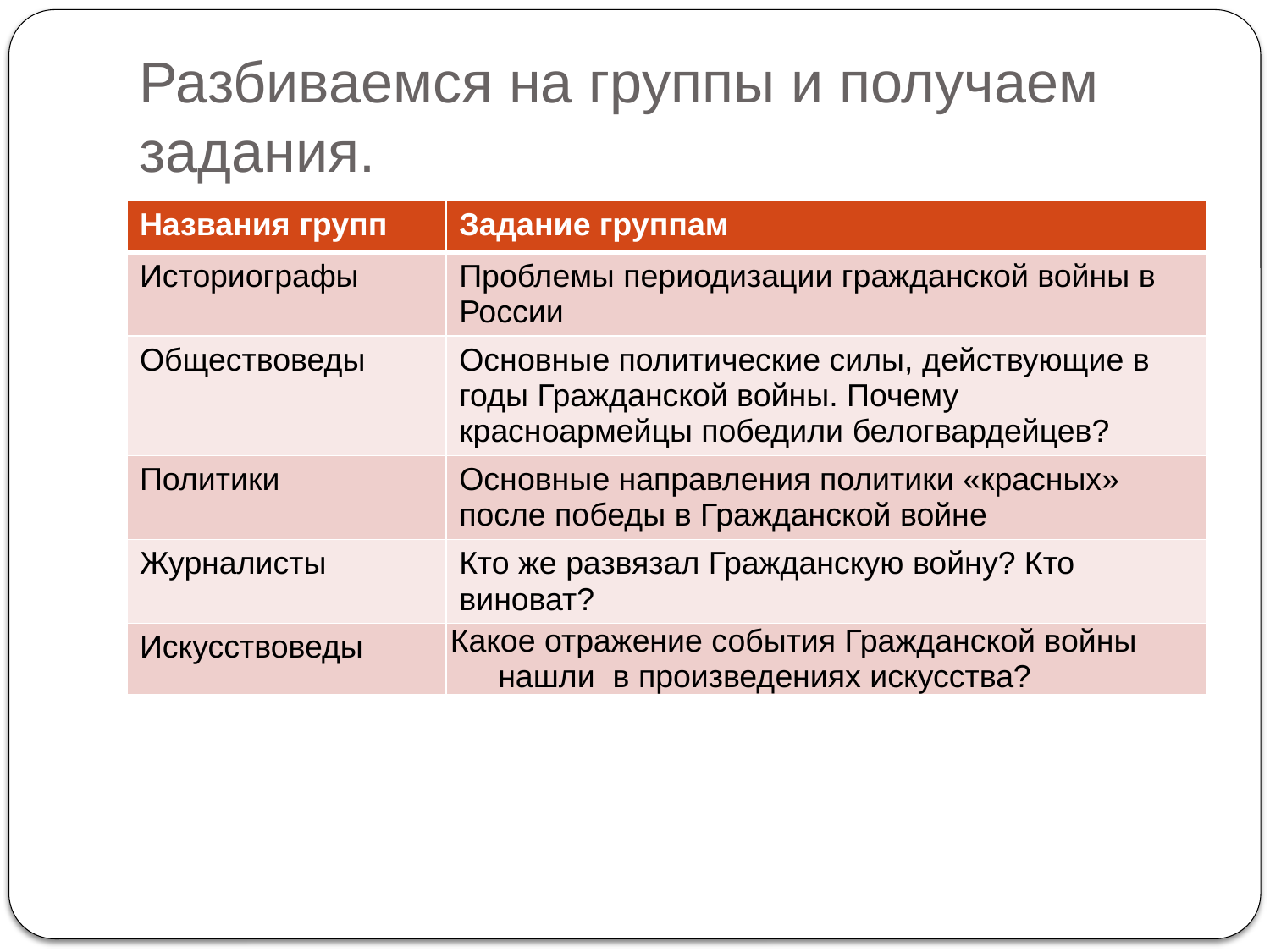

# Разбиваемся на группы и получаем задания.
| Названия групп | Задание группам |
| --- | --- |
| Историографы | Проблемы периодизации гражданской войны в России |
| Обществоведы | Основные политические силы, действующие в годы Гражданской войны. Почему красноармейцы победили белогвардейцев? |
| Политики | Основные направления политики «красных» после победы в Гражданской войне |
| Журналисты | Кто же развязал Гражданскую войну? Кто виноват? |
| Искусствоведы | Какое отражение события Гражданской войны нашли в произведениях искусства? |